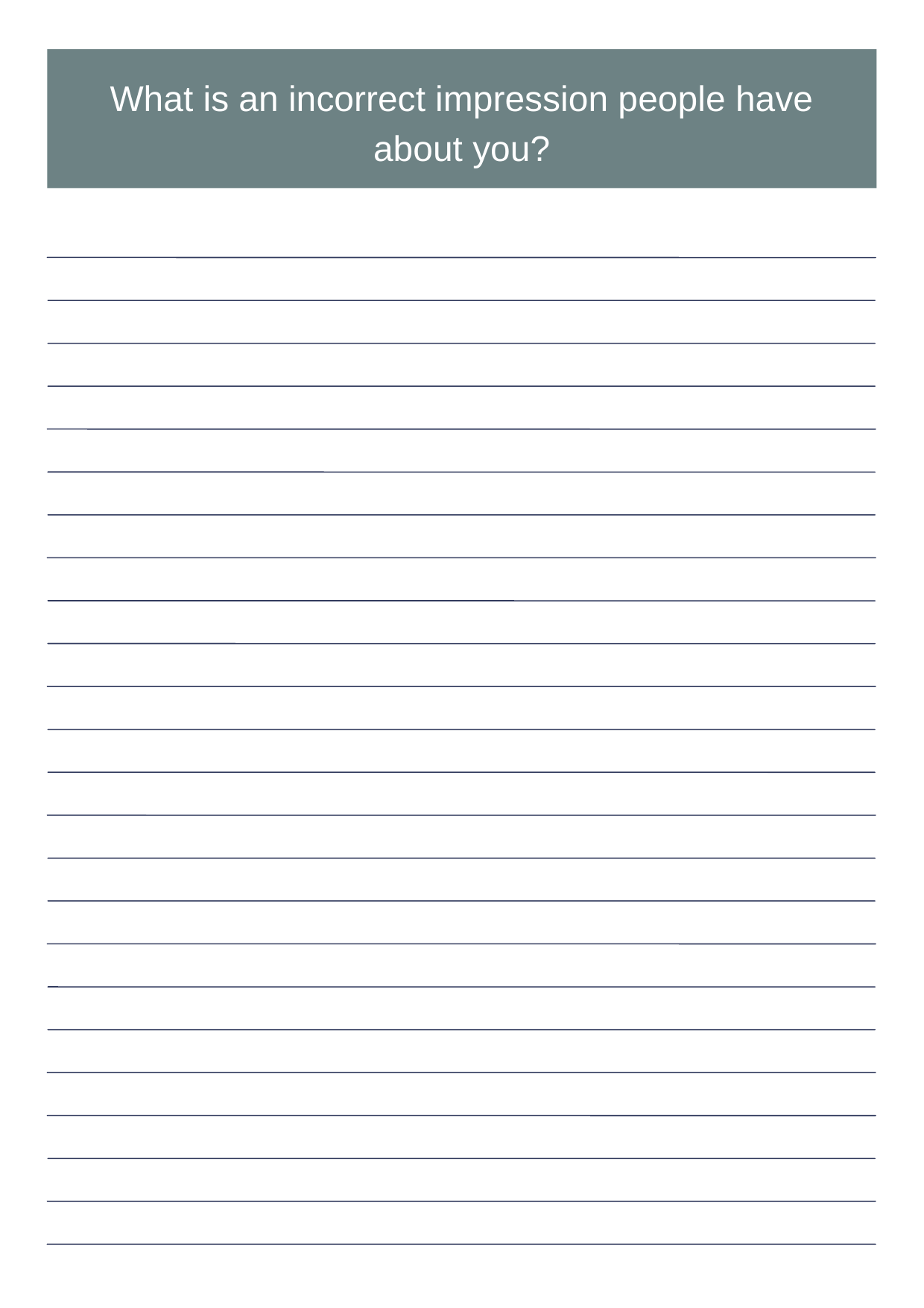

What is an incorrect impression people have about you?